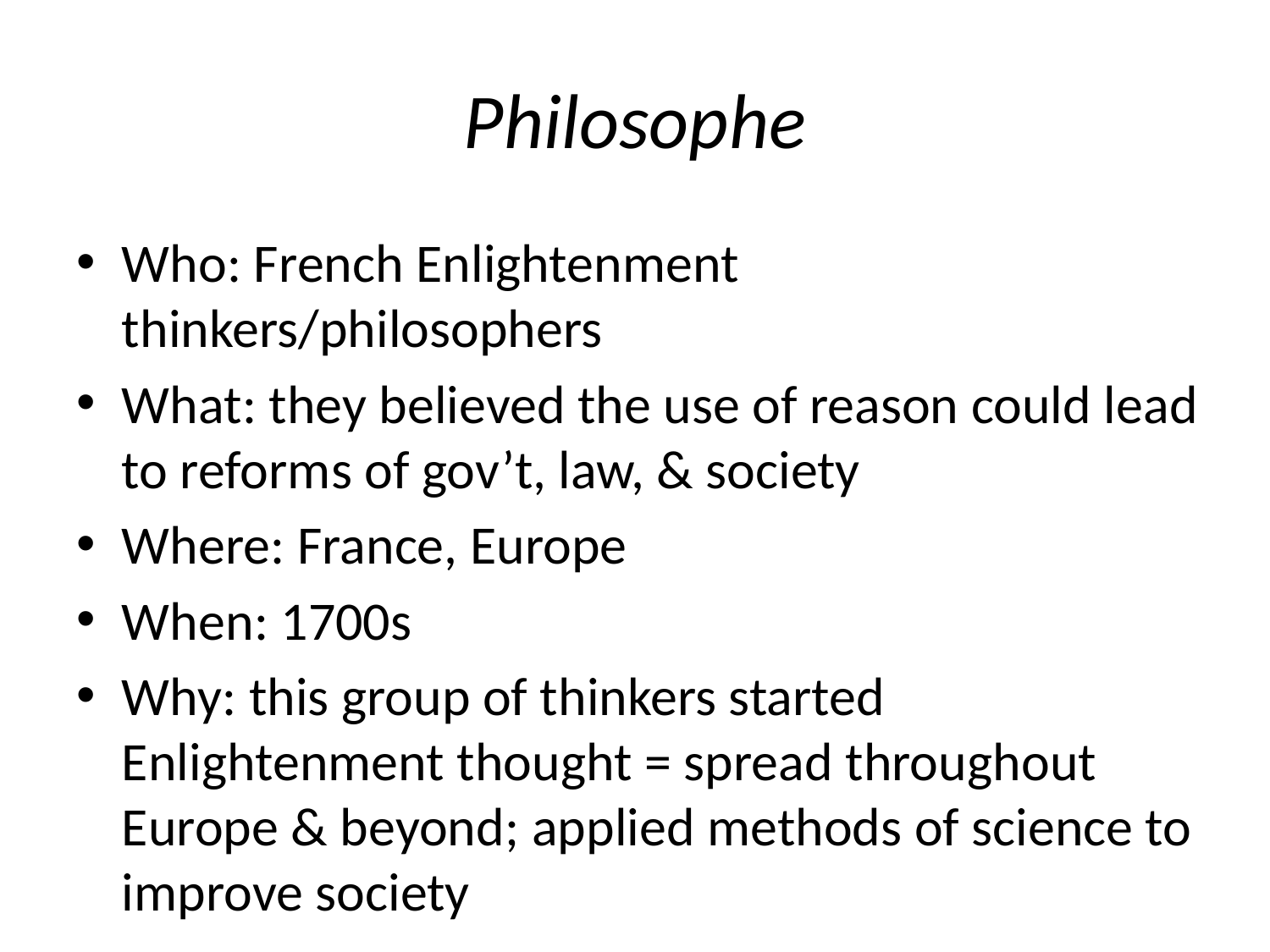

# Philosophe
Who: French Enlightenment thinkers/philosophers
What: they believed the use of reason could lead to reforms of gov’t, law, & society
Where: France, Europe
When: 1700s
Why: this group of thinkers started Enlightenment thought = spread throughout Europe & beyond; applied methods of science to improve society